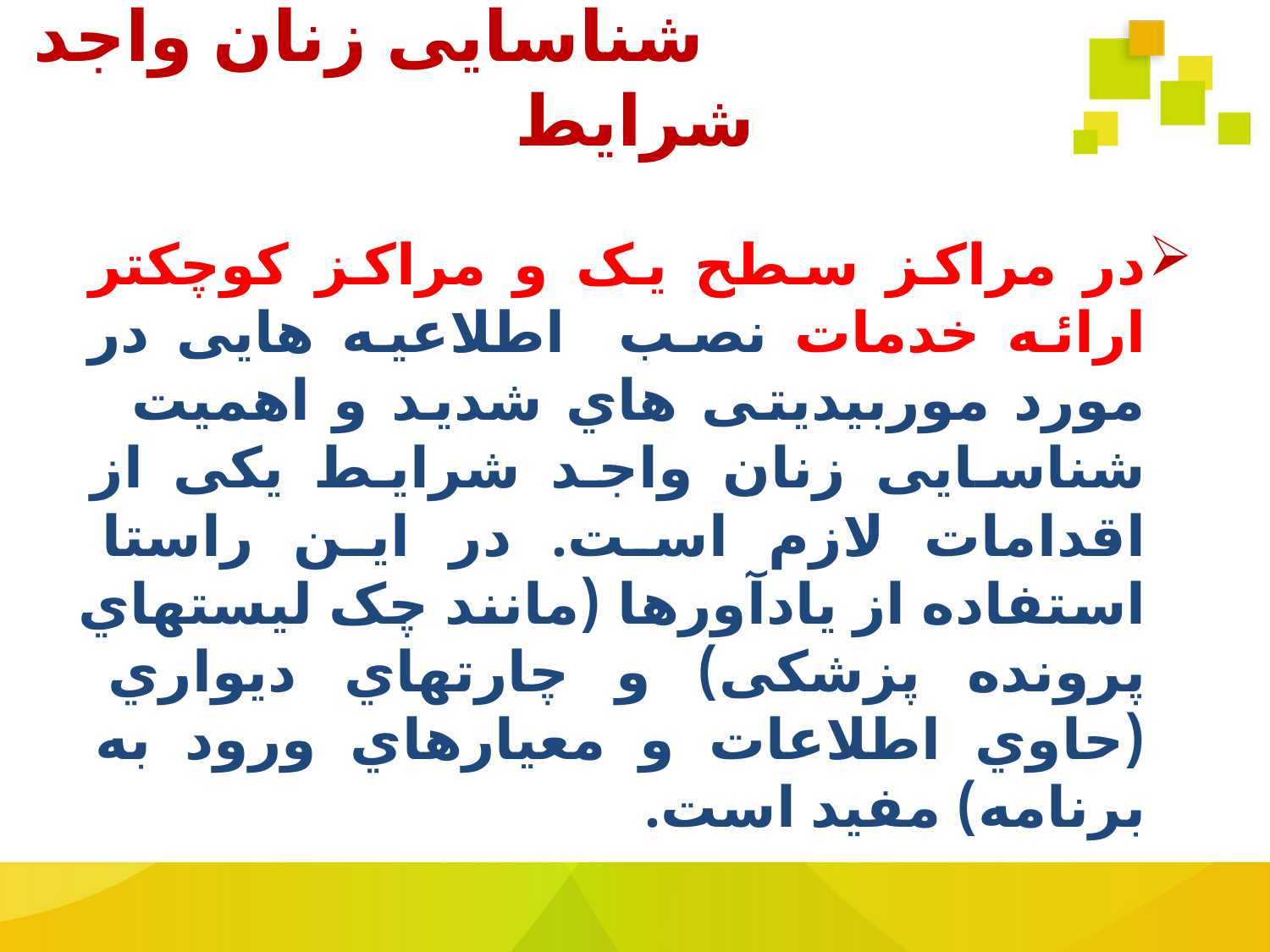

# شناسایی زنان واجد شرایط
در مراکز سطح یک و مراکز کوچکتر ارائه خدمات نصب  اطلاعیه هایی در مورد موربیدیتی هاي شدید و اهمیت   شناسایی زنان واجد شرایط یکی از اقدامات لازم است. در این راستا استفاده از یادآورها (مانند چک لیستهاي پرونده پزشکی) و چارتهاي دیواري (حاوي اطلاعات و معیارهاي ورود به برنامه) مفید است.